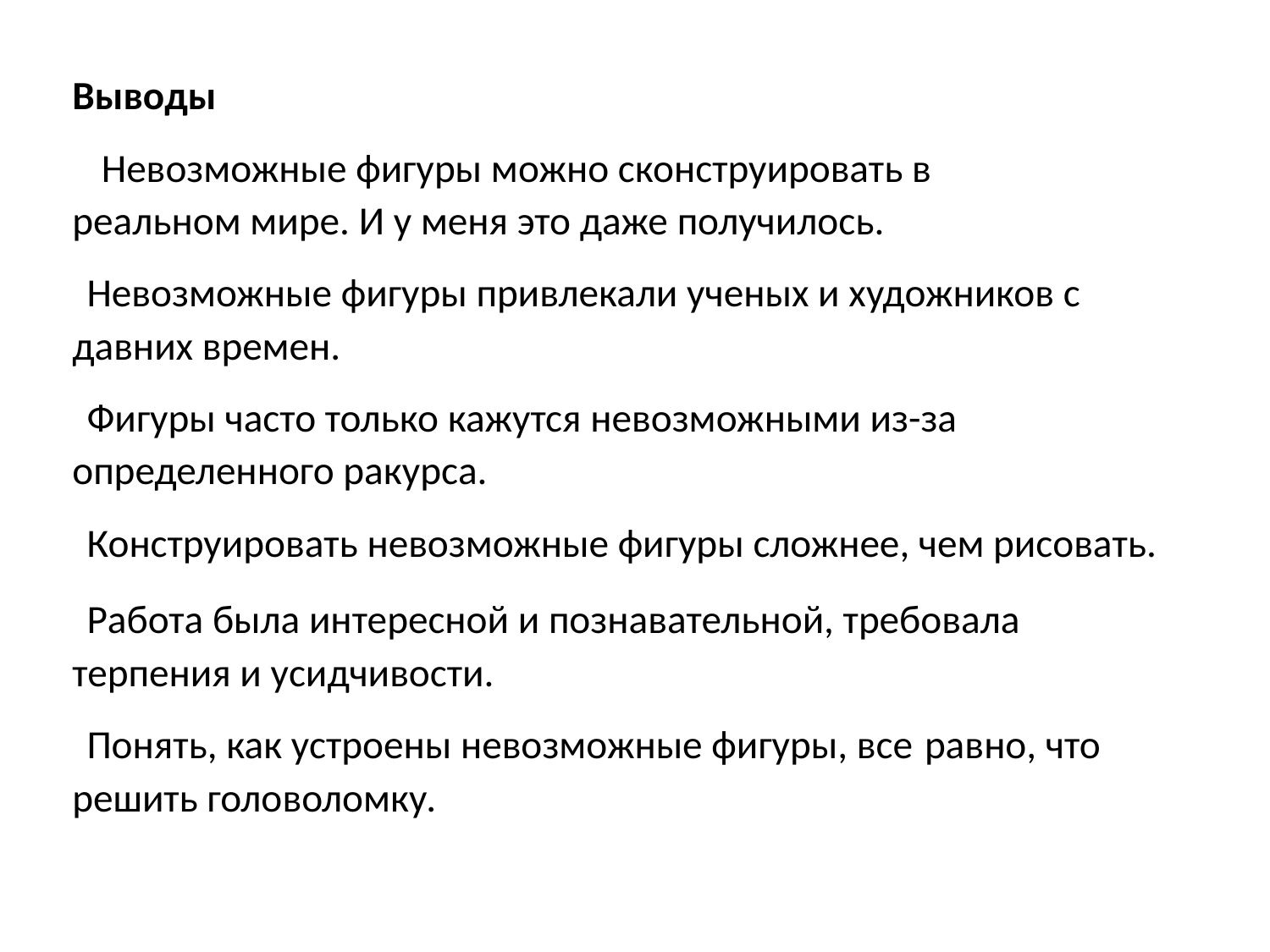

# Выводы Невозможные фигуры можно сконструировать в реальном мире. И у меня это даже получилось. Невозможные фигуры привлекали ученых и художников с давних времен. Фигуры часто только кажутся невозможными из-за определенного ракурса. Конструировать невозможные фигуры сложнее, чем рисовать. Работа была интересной и познавательной, требовала терпения и усидчивости. Понять, как устроены невозможные фигуры, все равно, что решить головоломку.